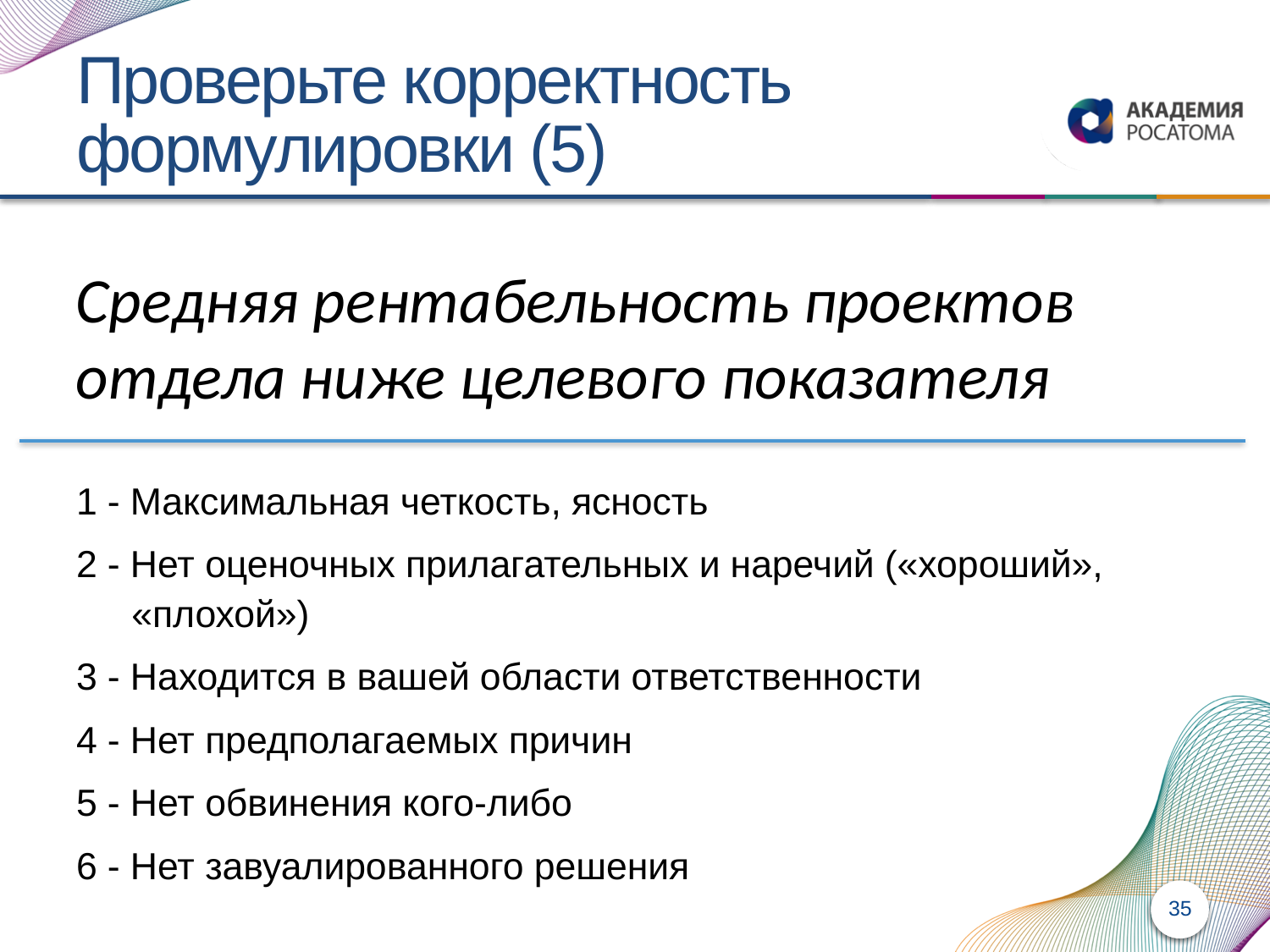

# Проверьте корректность формулировки (5)
Средняя рентабельность проектов отдела ниже целевого показателя
1 - Максимальная четкость, ясность
2 - Нет оценочных прилагательных и наречий («хороший»,
«плохой»)
3 - Находится в вашей области ответственности
4 - Нет предполагаемых причин
5 - Нет обвинения кого-либо
6 - Нет завуалированного решения

35